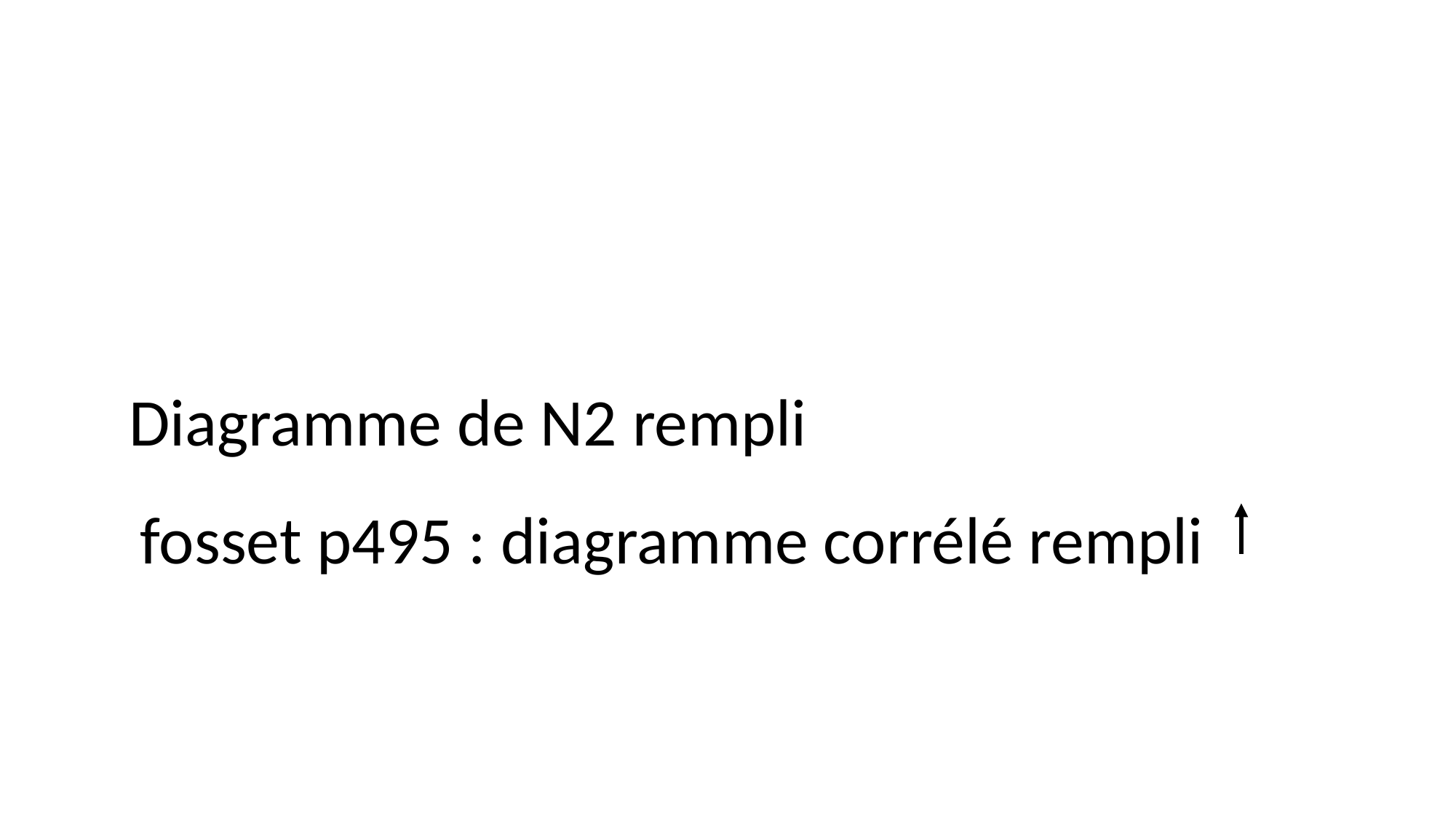

# Diagramme de N2 rempli
fosset p495 : diagramme corrélé rempli